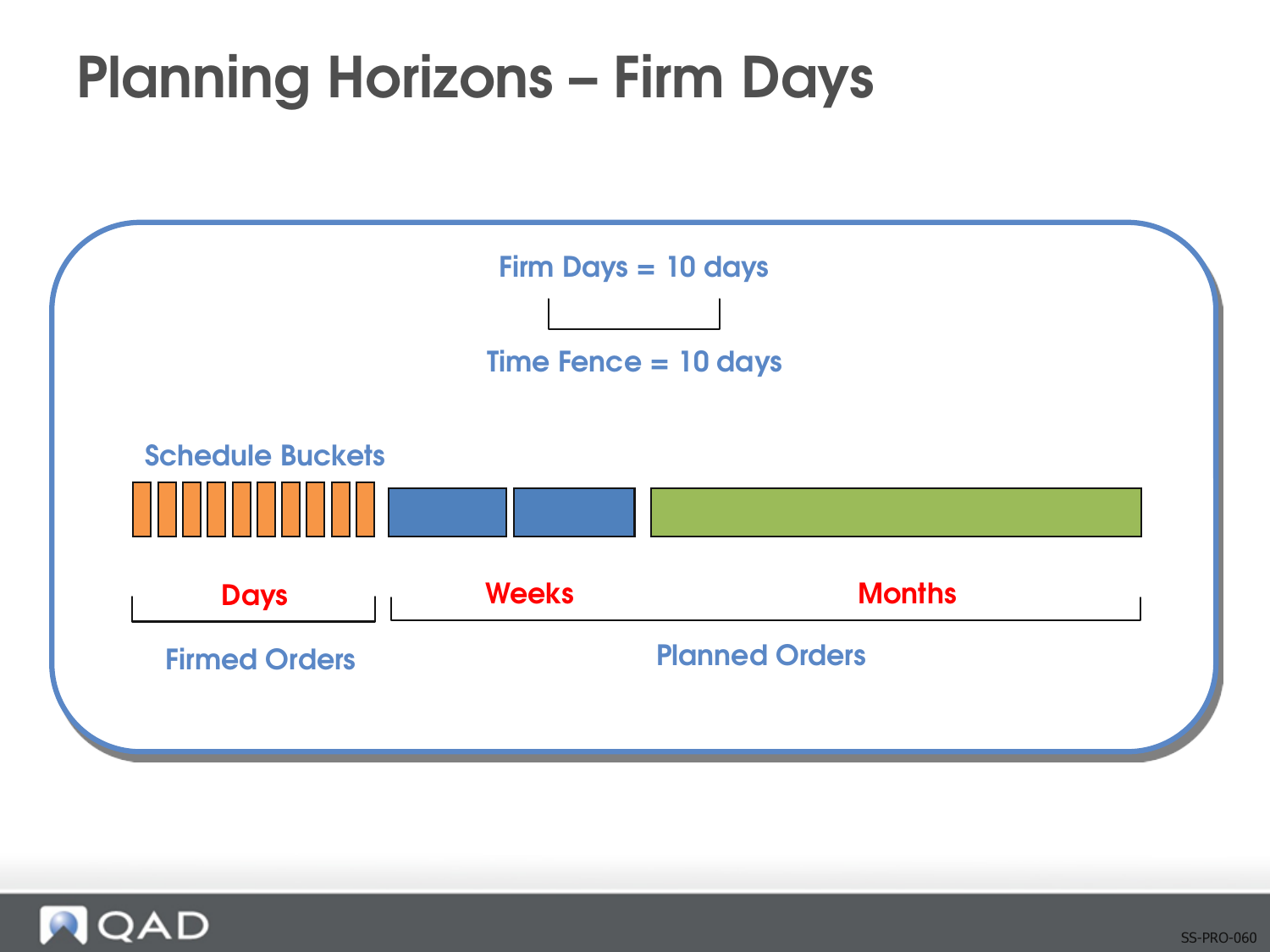

# Planning Horizons – Firm Days

Firm Days = 10 days

Time Fence = 10 days
Schedule Buckets

Weeks
Months
Days

Planned Orders
Firmed Orders
SS-PRO-060